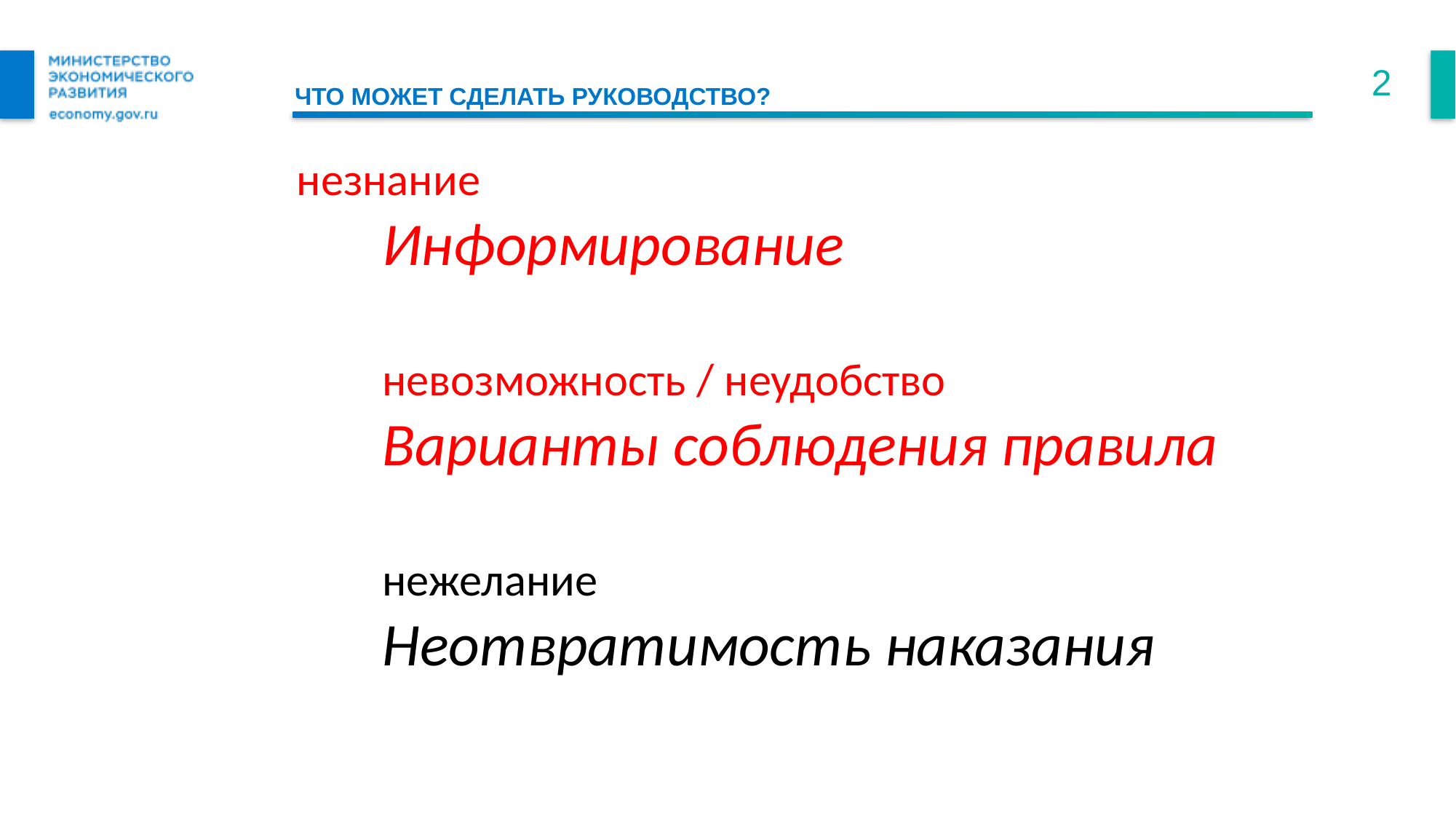

2
Что может сделать руководство?
незнание
Информирование

невозможность / неудобство
Варианты соблюдения правила

нежелание
Неотвратимость наказания